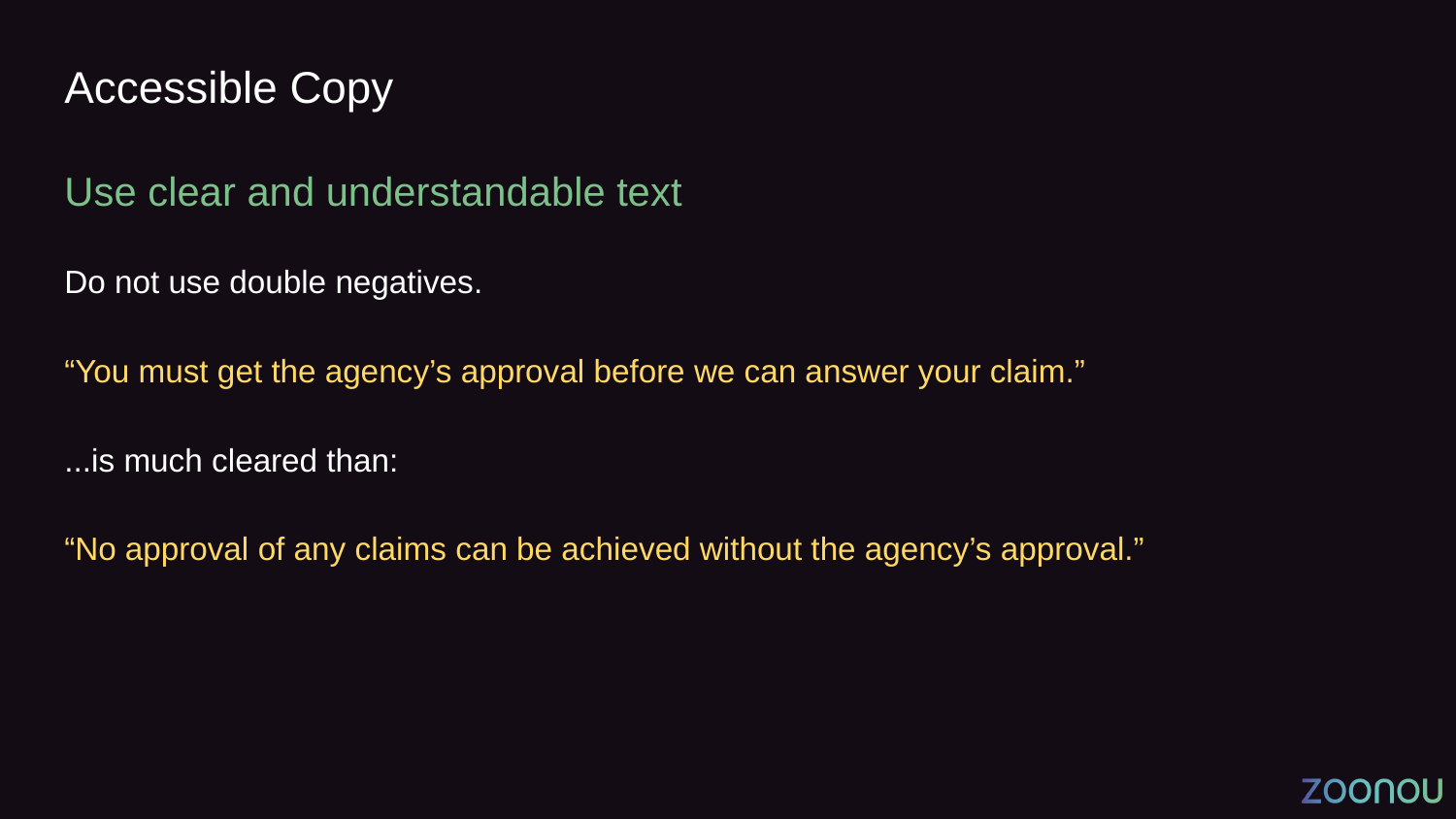

# Accessible Copy

Use clear and understandable text

Do not use double negatives.

“You must get the agency’s approval before we can answer your claim.”

...is much cleared than:

“No approval of any claims can be achieved without the agency’s approval.”